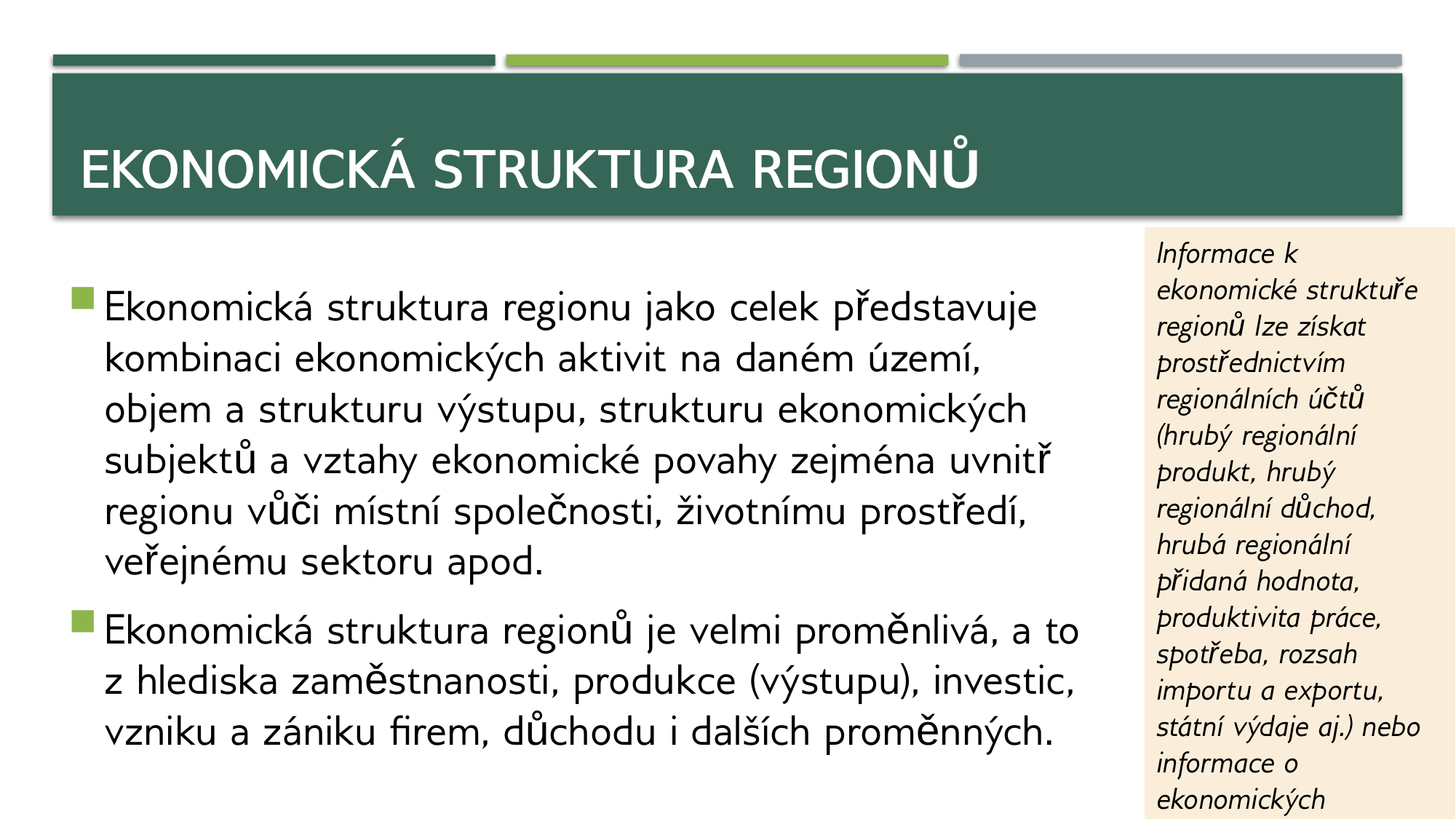

# Ekonomická struktura regionů
Informace k ekonomické struktuře regionů lze získat prostřednictvím regionálních účtů (hrubý regionální produkt, hrubý regionální důchod, hrubá regionální přidaná hodnota, produktivita práce, spotřeba, rozsah importu a exportu, státní výdaje aj.) nebo informace o ekonomických subjektech z Registru ekonomických subjektů.
Ekonomická struktura regionu jako celek představuje kombinaci ekonomických aktivit na daném území, objem a strukturu výstupu, strukturu ekonomických subjektů a vztahy ekonomické povahy zejména uvnitř regionu vůči místní společnosti, životnímu prostředí, veřejnému sektoru apod.
Ekonomická struktura regionů je velmi proměnlivá, a to z hlediska zaměstnanosti, produkce (výstupu), investic, vzniku a zániku firem, důchodu i dalších proměnných.
2